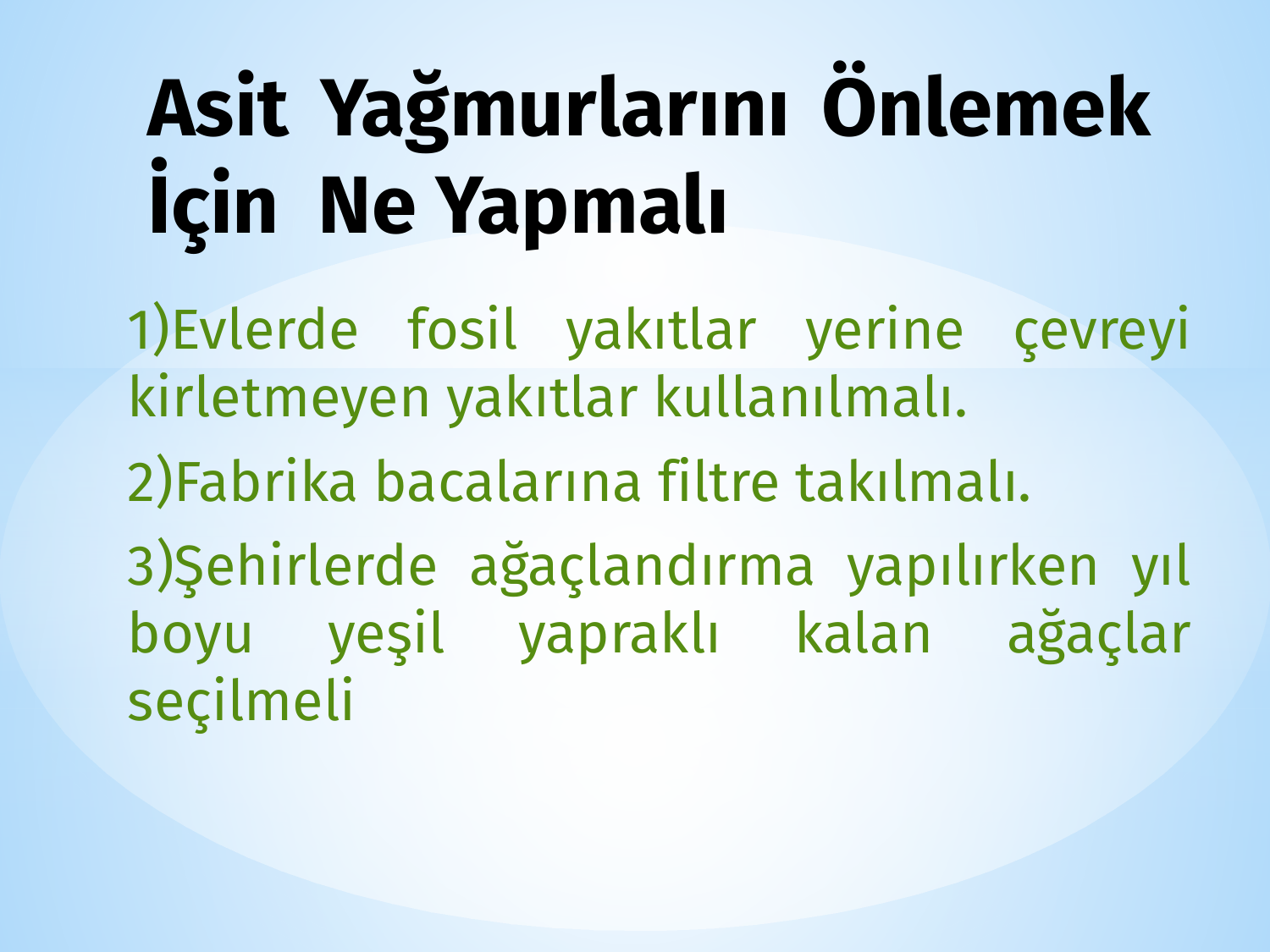

# Asit Yağmurlarını Önlemek  İçin  Ne Yapmalı
1)Evlerde fosil yakıtlar yerine çevreyi kirletmeyen yakıtlar kullanılmalı.
2)Fabrika bacalarına filtre takılmalı.
3)Şehirlerde ağaçlandırma yapılırken yıl boyu yeşil yapraklı kalan ağaçlar seçilmeli